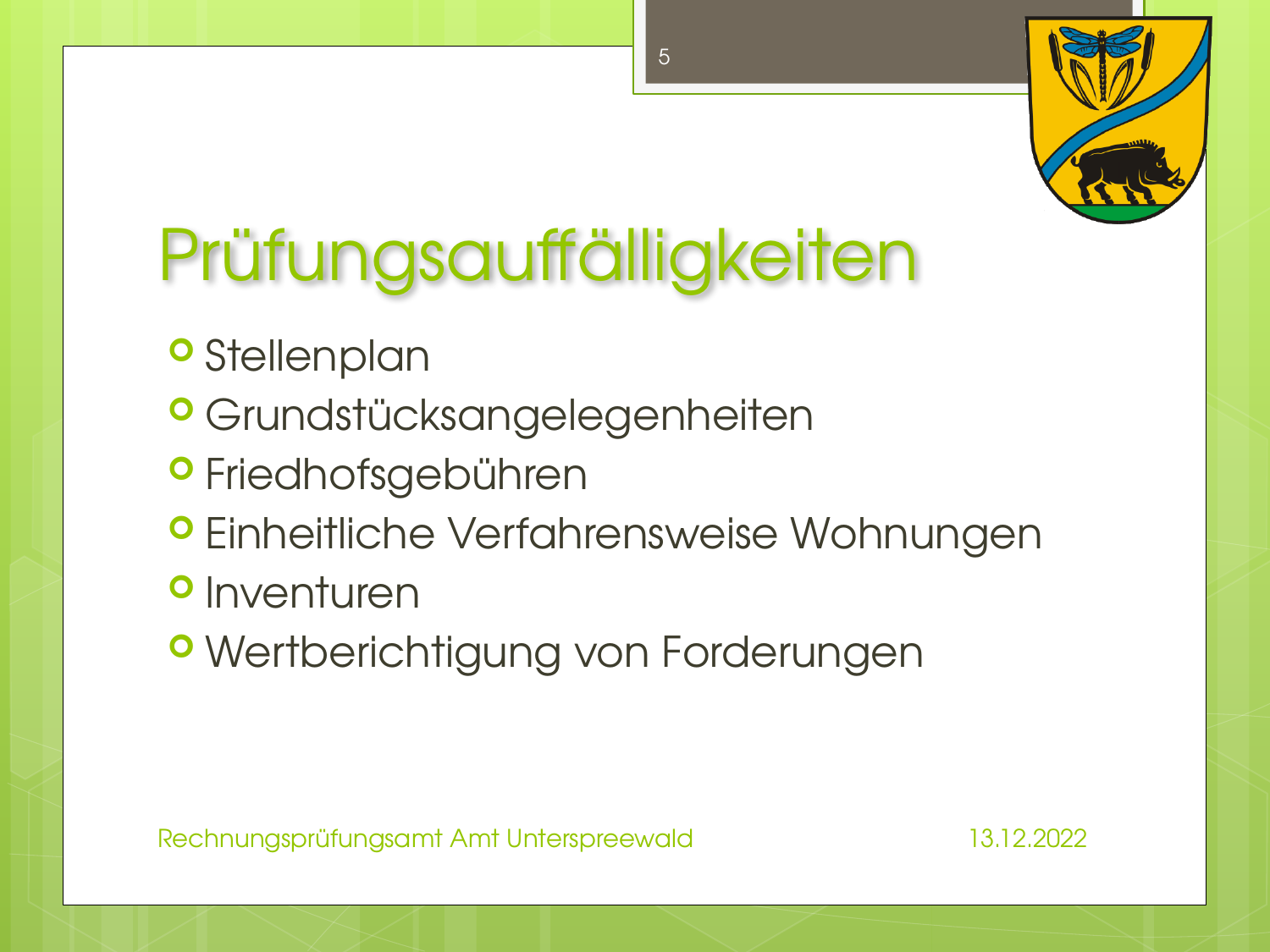

5
# Prüfungsauffälligkeiten
Stellenplan
Grundstücksangelegenheiten
Friedhofsgebühren
Einheitliche Verfahrensweise Wohnungen
Inventuren
Wertberichtigung von Forderungen
Rechnungsprüfungsamt Amt Unterspreewald 	   	       13.12.2022